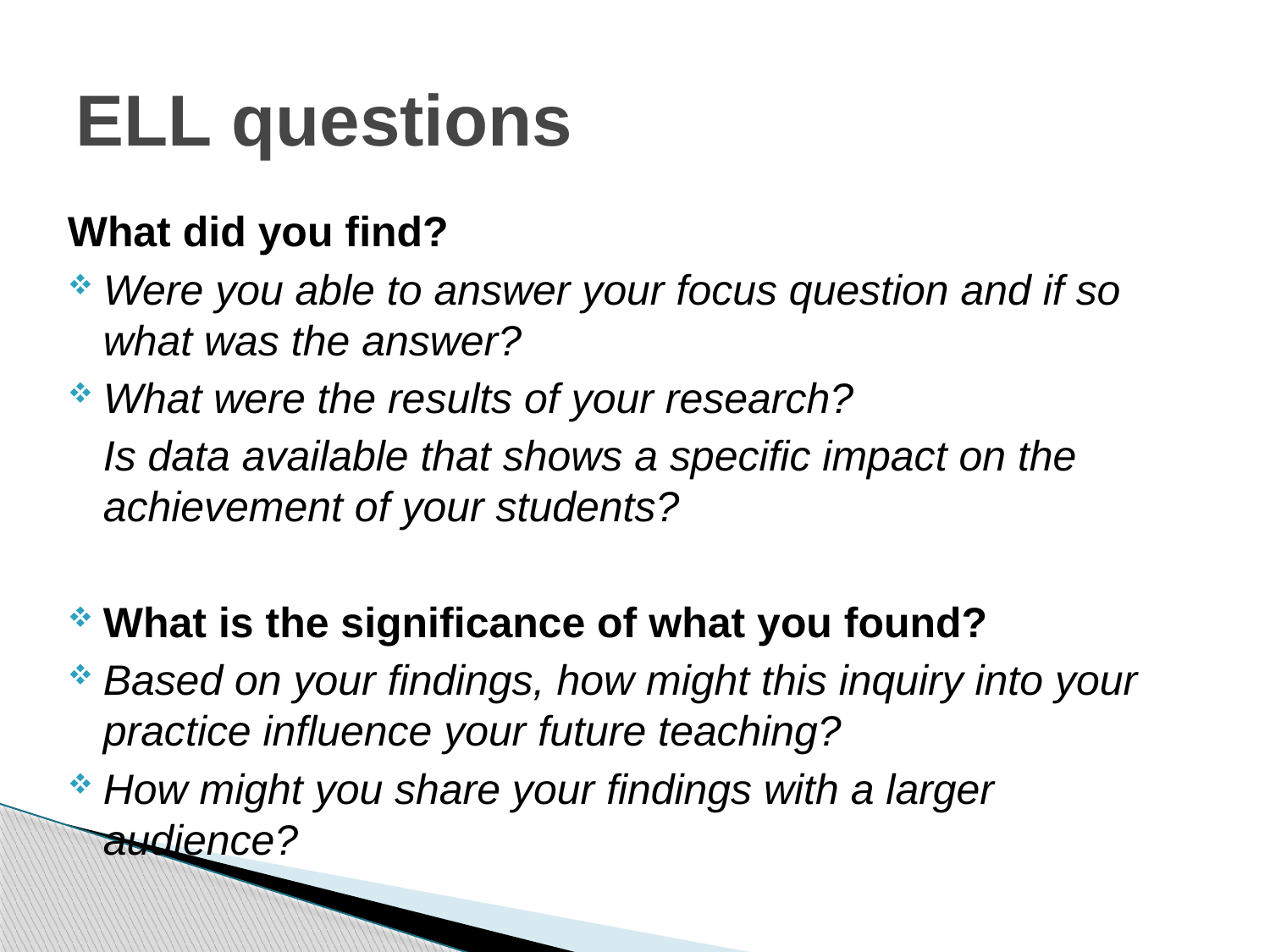

# ELL questions
What did you find?
Were you able to answer your focus question and if so what was the answer?
What were the results of your research?
	Is data available that shows a specific impact on the achievement of your students?

What is the significance of what you found?
Based on your findings, how might this inquiry into your practice influence your future teaching?
How might you share your findings with a larger audience?